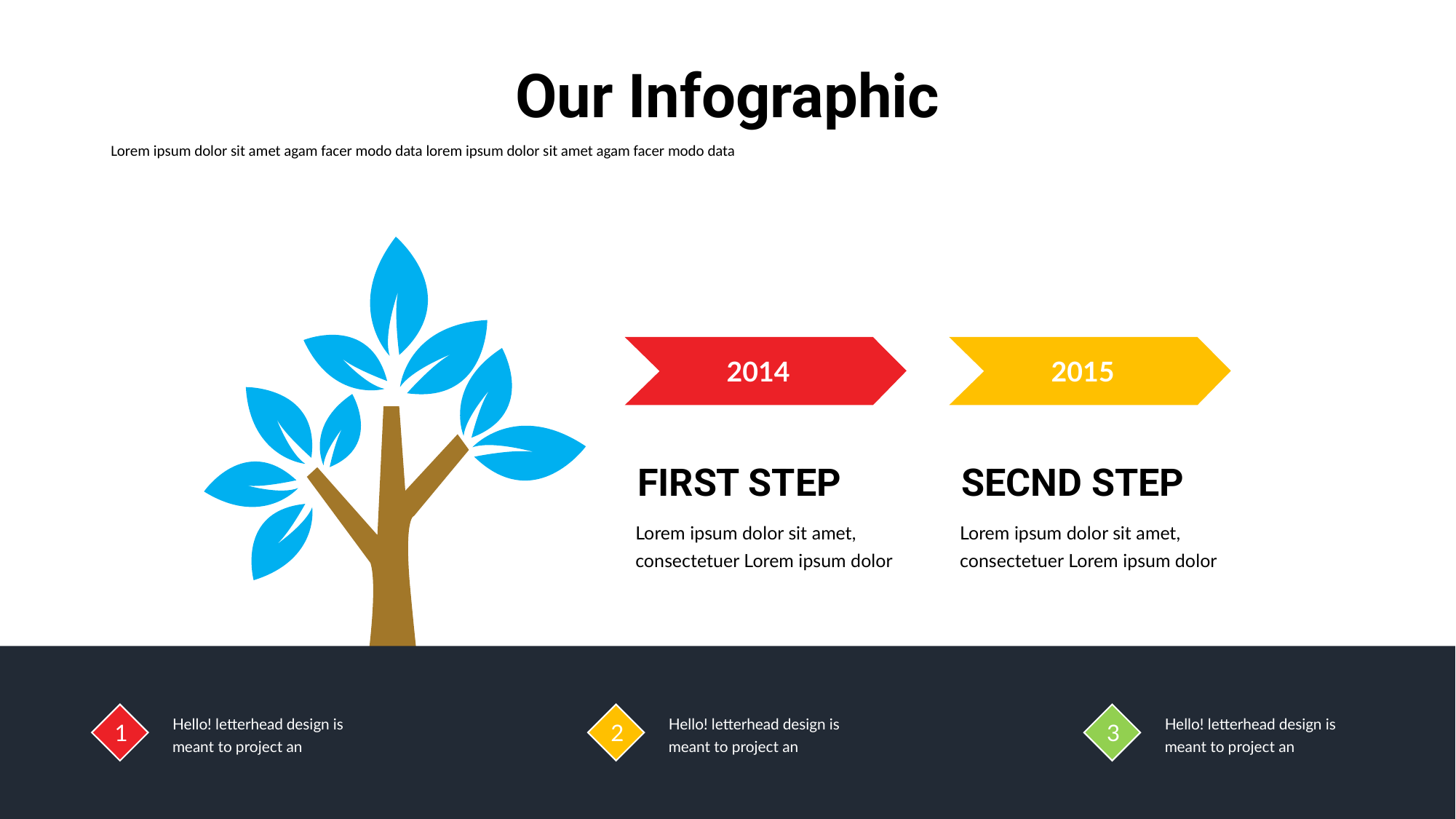

Our Infographic
Lorem ipsum dolor sit amet agam facer modo data lorem ipsum dolor sit amet agam facer modo data

2014

2015
FIRST STEP
SECND STEP
Lorem ipsum dolor sit amet, consectetuer Lorem ipsum dolor
Lorem ipsum dolor sit amet, consectetuer Lorem ipsum dolor

Hello! letterhead design is meant to project an
1

Hello! letterhead design is meant to project an
2

Hello! letterhead design is meant to project an
3
8